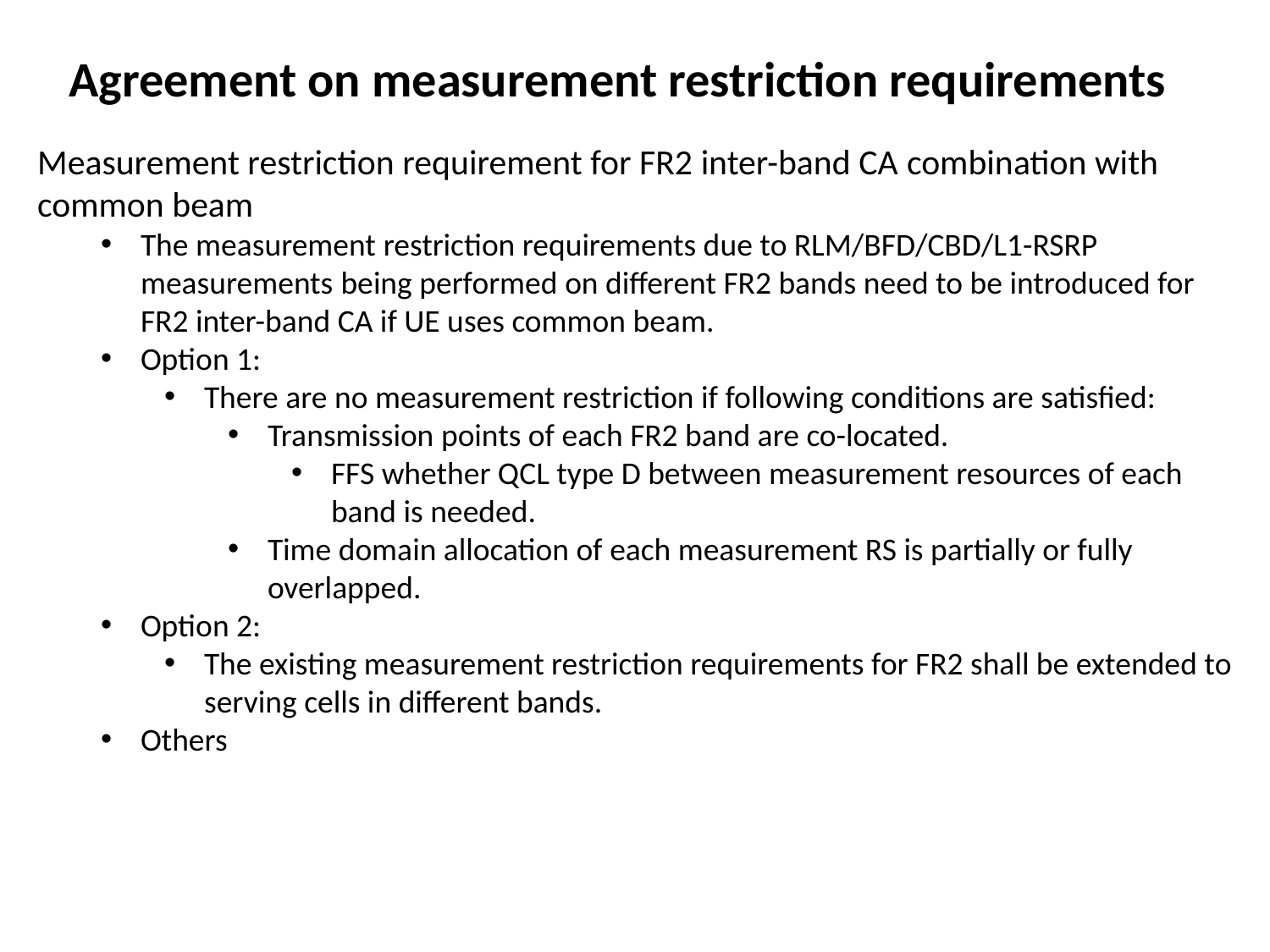

# Agreement on measurement restriction requirements
Measurement restriction requirement for FR2 inter-band CA combination with common beam
The measurement restriction requirements due to RLM/BFD/CBD/L1-RSRP measurements being performed on different FR2 bands need to be introduced for FR2 inter-band CA if UE uses common beam.
Option 1:
There are no measurement restriction if following conditions are satisfied:
Transmission points of each FR2 band are co-located.
FFS whether QCL type D between measurement resources of each band is needed.
Time domain allocation of each measurement RS is partially or fully overlapped.
Option 2:
The existing measurement restriction requirements for FR2 shall be extended to serving cells in different bands.
Others